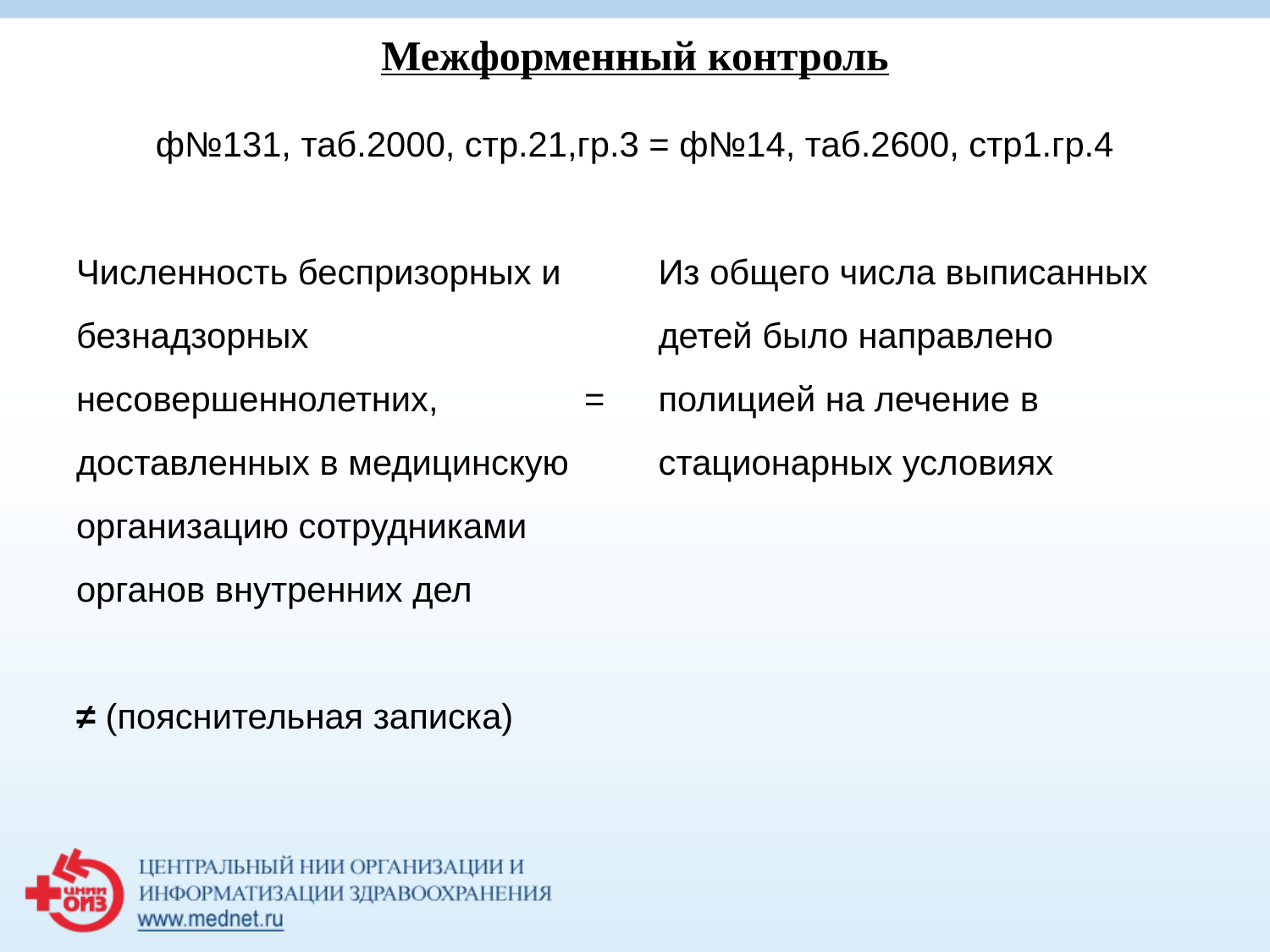

# Межформенный контроль ф№131, таб.2000, стр.21,гр.3 = ф№14, таб.2600, стр1.гр.4
Численность беспризорных и
безнадзорных несовершеннолетних,               =
доставленных в медицинскую организацию сотрудниками органов внутренних дел

≠ (пояснительная записка)

Из общего числа выписанных детей было направлено полицией на лечение в стационарных условиях